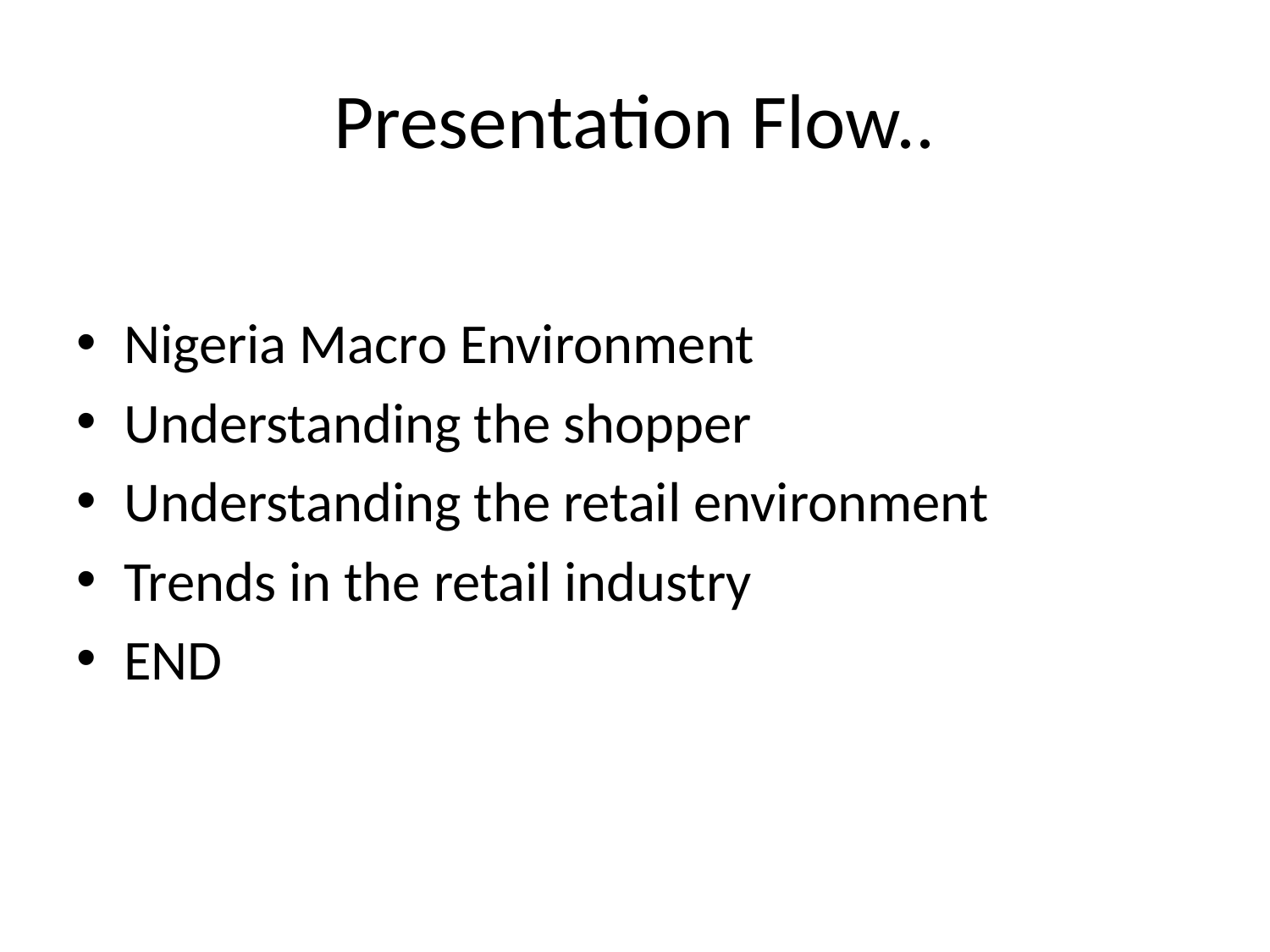

# Presentation Flow..

Nigeria Macro Environment
Understanding the shopper
Understanding the retail environment
Trends in the retail industry
END